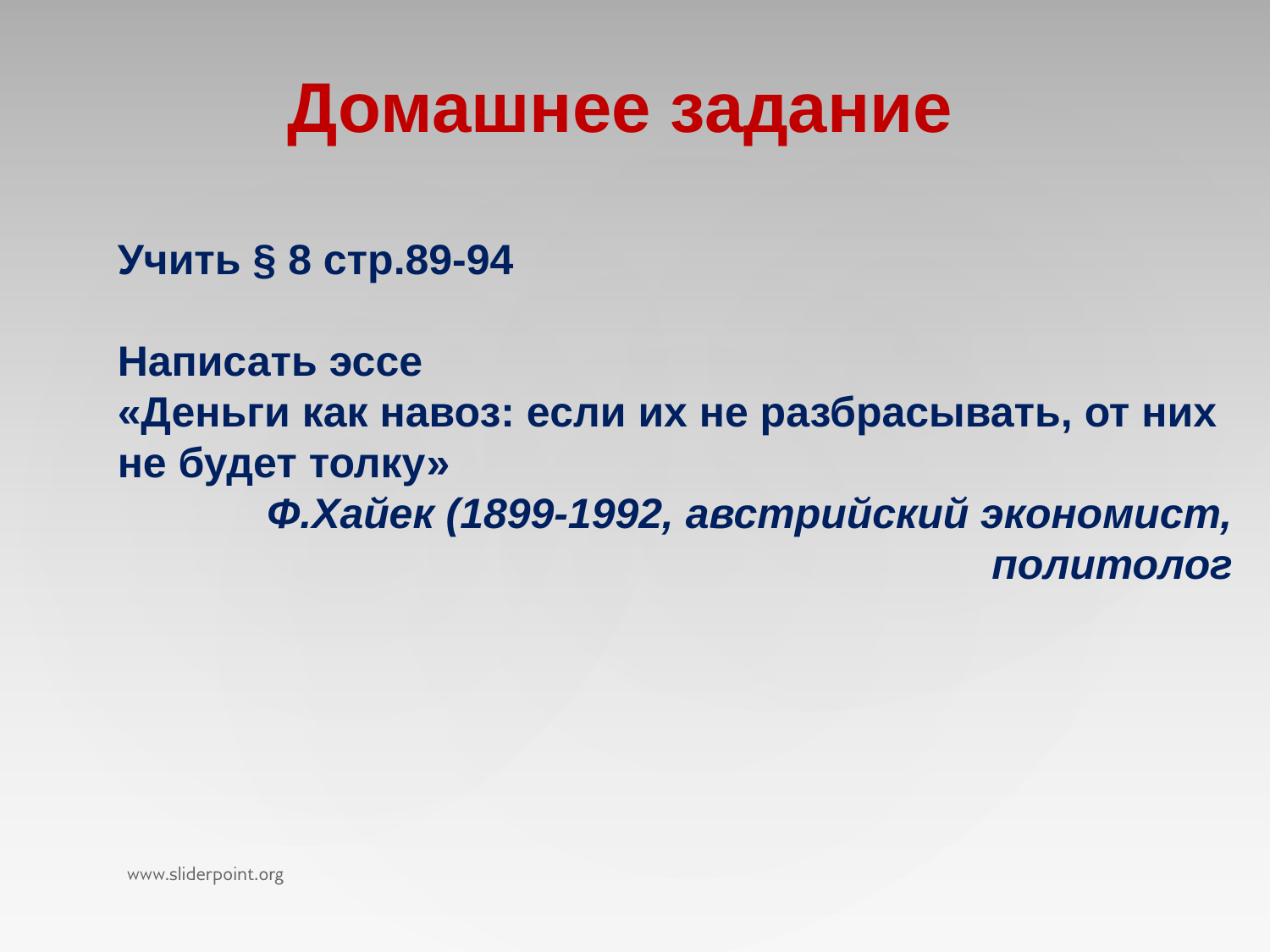

# Домашнее задание
Учить § 8 стр.89-94

Написать эссе
«Деньги как навоз: если их не разбрасывать, от них не будет толку»
Ф.Хайек (1899-1992, австрийский экономист, политолог
www.sliderpoint.org